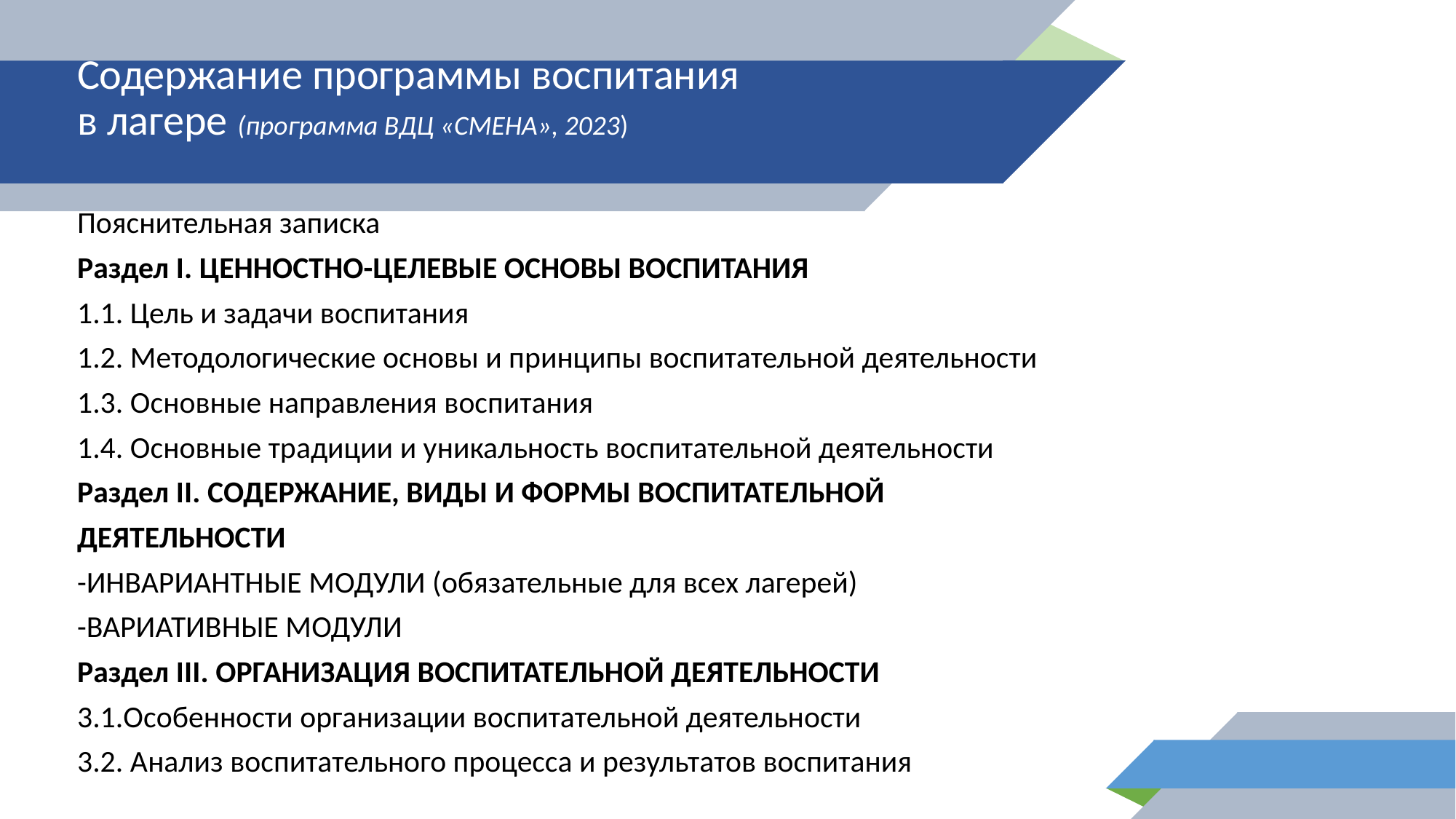

Содержание программы воспитания
в лагере (программа ВДЦ «СМЕНА», 2023)

Пояснительная записка
Раздел I. ЦЕННОСТНО-ЦЕЛЕВЫЕ ОСНОВЫ ВОСПИТАНИЯ
1.1. Цель и задачи воспитания
1.2. Методологические основы и принципы воспитательной деятельности
1.3. Основные направления воспитания
1.4. Основные традиции и уникальность воспитательной деятельности
Раздел II. СОДЕРЖАНИЕ, ВИДЫ И ФОРМЫ ВОСПИТАТЕЛЬНОЙ
ДЕЯТЕЛЬНОСТИ
-ИНВАРИАНТНЫЕ МОДУЛИ (обязательные для всех лагерей)
-ВАРИАТИВНЫЕ МОДУЛИ
Раздел III. ОРГАНИЗАЦИЯ ВОСПИТАТЕЛЬНОЙ ДЕЯТЕЛЬНОСТИ
3.1.Особенности организации воспитательной деятельности
3.2. Анализ воспитательного процесса и результатов воспитания